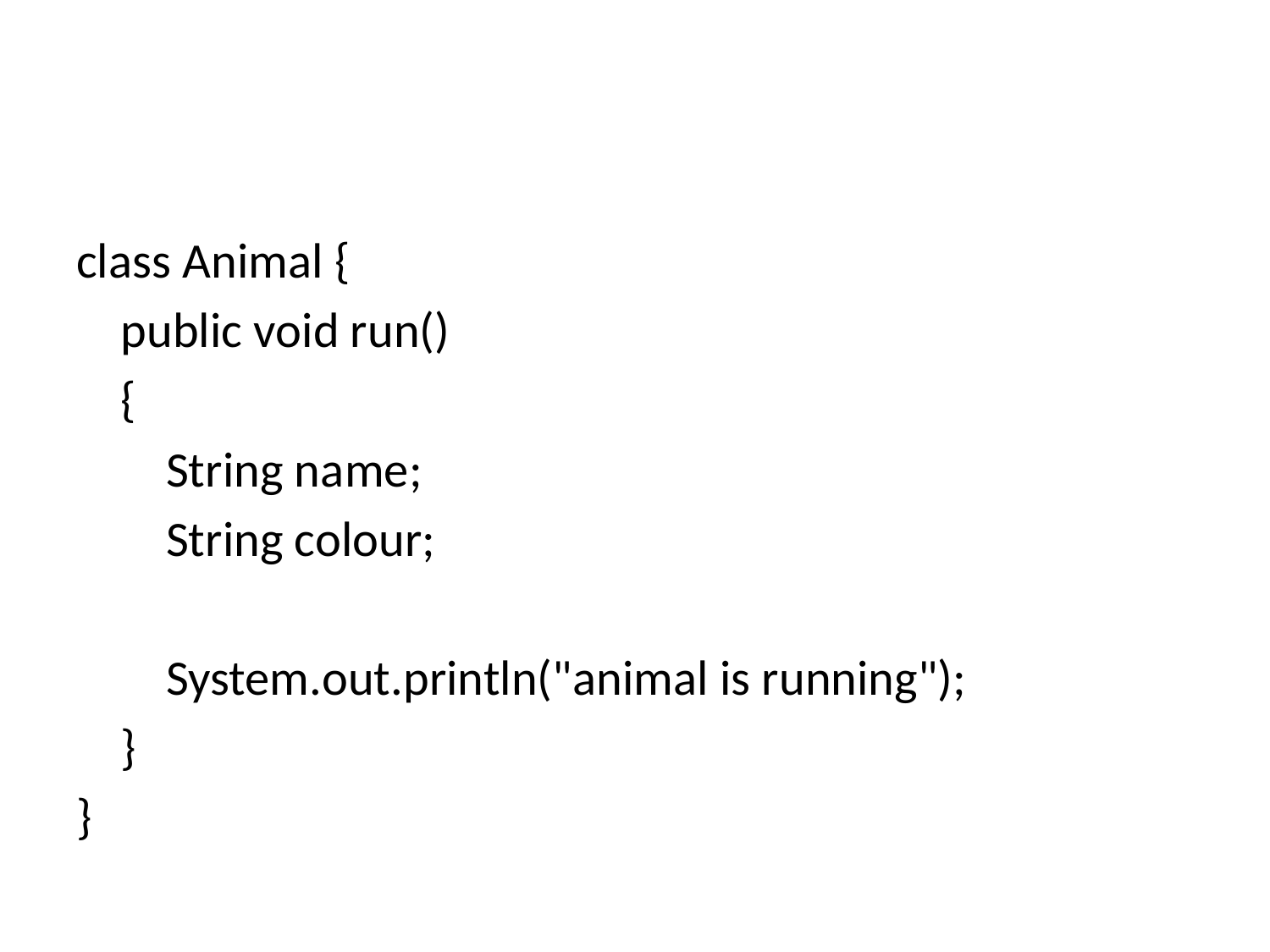

#
class Animal {
    public void run()
    {
        String name;
        String colour;

        System.out.println("animal is running");
    }
}